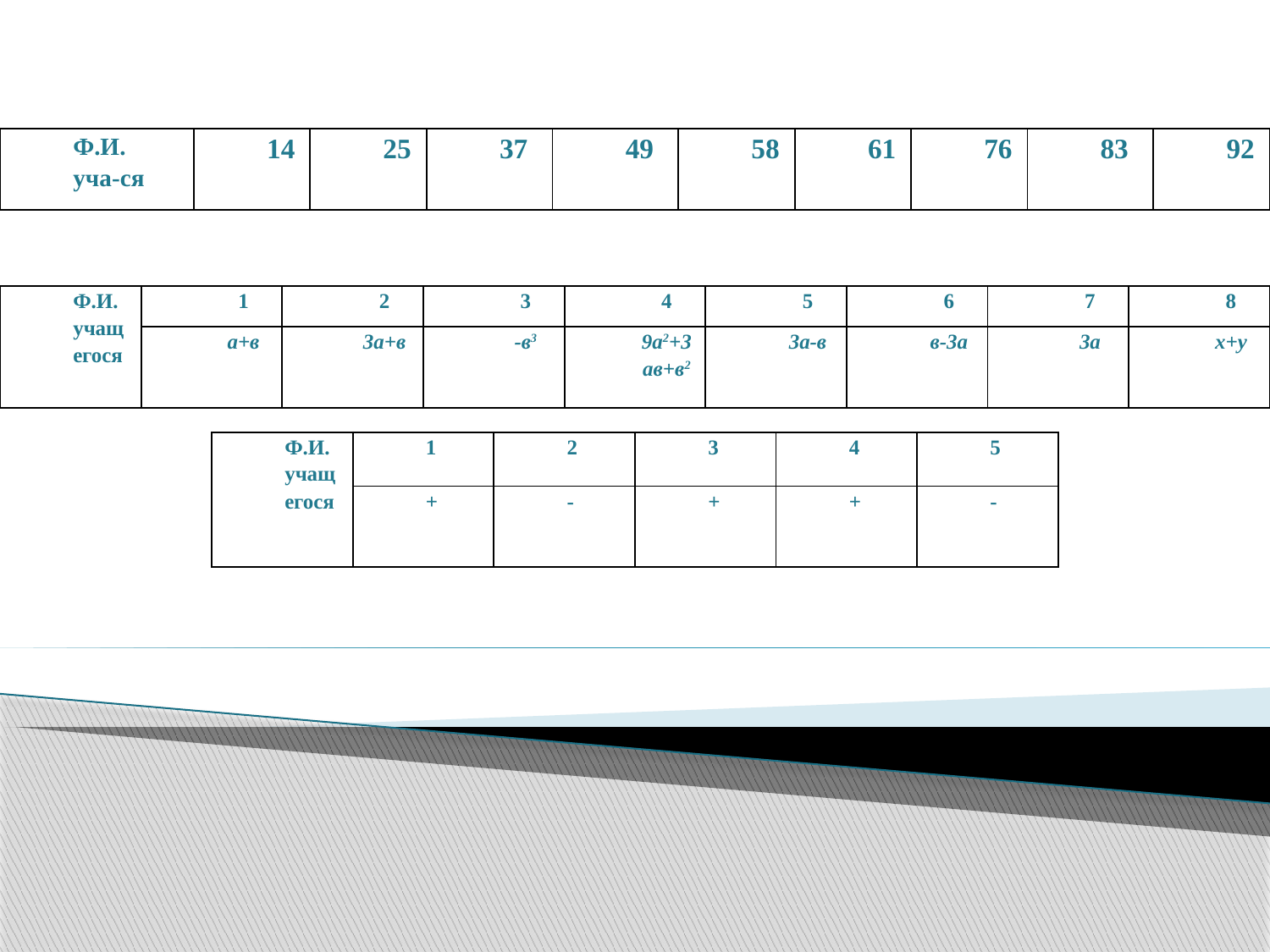

| Ф.И. уча-ся | 14 | 25 | 37 | 49 | 58 | 61 | 76 | 83 | 92 |
| --- | --- | --- | --- | --- | --- | --- | --- | --- | --- |
| Ф.И. учащегося | 1 | 2 | 3 | 4 | 5 | 6 | 7 | 8 |
| --- | --- | --- | --- | --- | --- | --- | --- | --- |
|  | а+в | 3а+в | -в3 | 9а2+3ав+в2 | 3а-в | в-3а | 3а | х+у |
| Ф.И. учащегося | 1 | 2 | 3 | 4 | 5 |
| --- | --- | --- | --- | --- | --- |
|  | + | - | + | + | - |